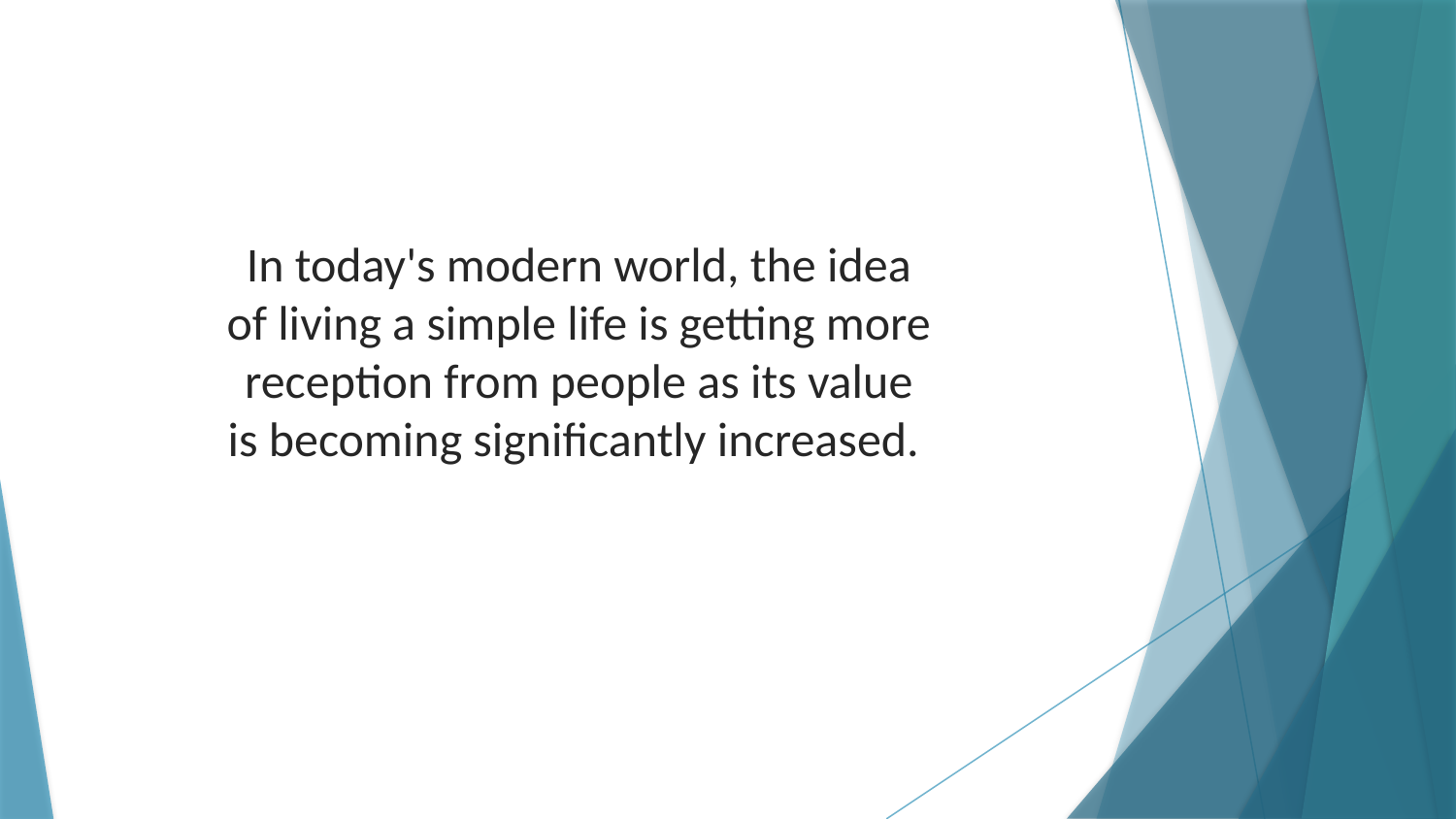

In today's modern world, the idea of living a simple life is getting more reception from people as its value is becoming significantly increased.